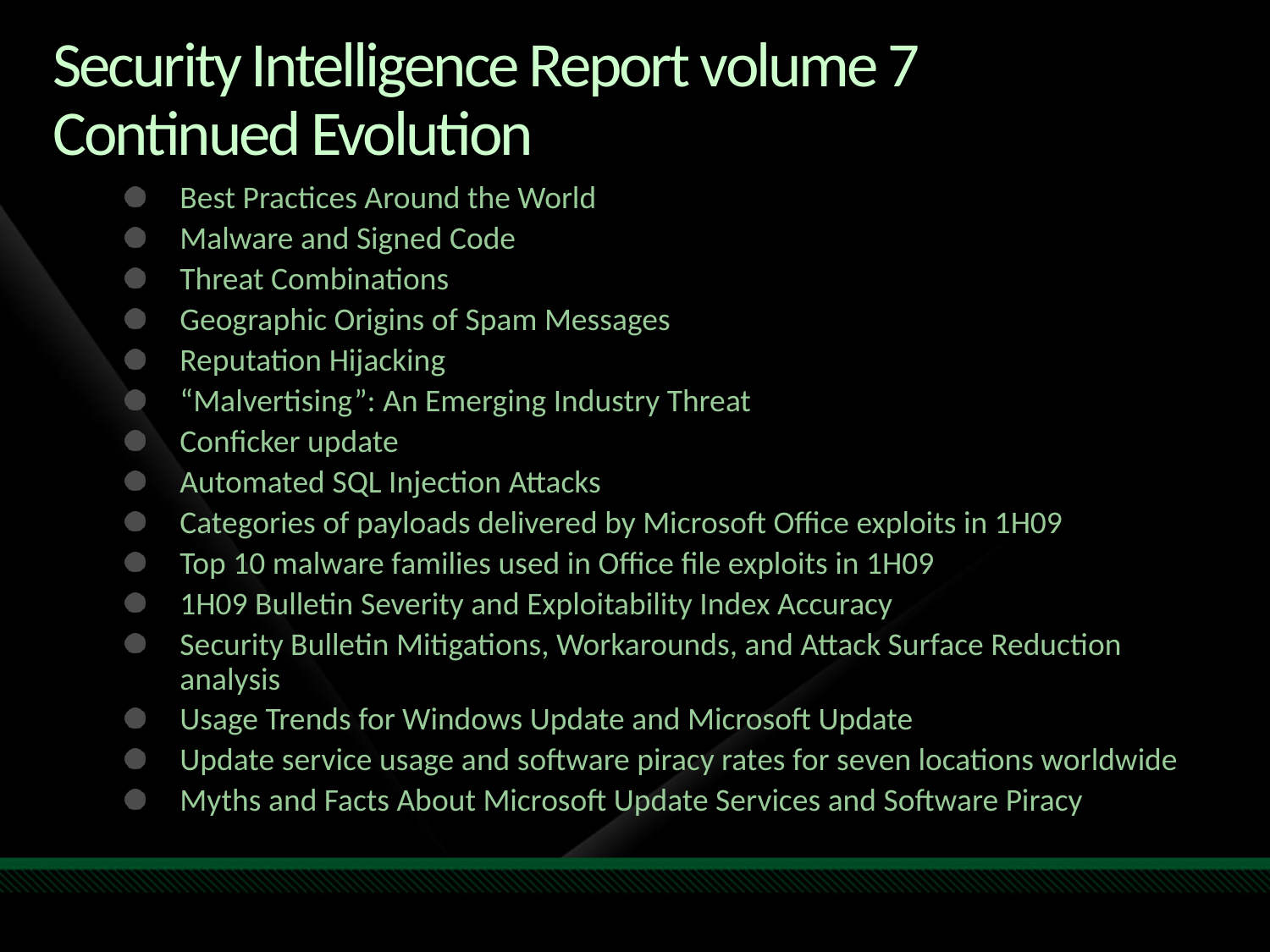

# Security Intelligence Report volume 7 Continued Evolution
Best Practices Around the World
Malware and Signed Code
Threat Combinations
Geographic Origins of Spam Messages
Reputation Hijacking
“Malvertising”: An Emerging Industry Threat
Conficker update
Automated SQL Injection Attacks
Categories of payloads delivered by Microsoft Office exploits in 1H09
Top 10 malware families used in Office file exploits in 1H09
1H09 Bulletin Severity and Exploitability Index Accuracy
Security Bulletin Mitigations, Workarounds, and Attack Surface Reduction analysis
Usage Trends for Windows Update and Microsoft Update
Update service usage and software piracy rates for seven locations worldwide
Myths and Facts About Microsoft Update Services and Software Piracy